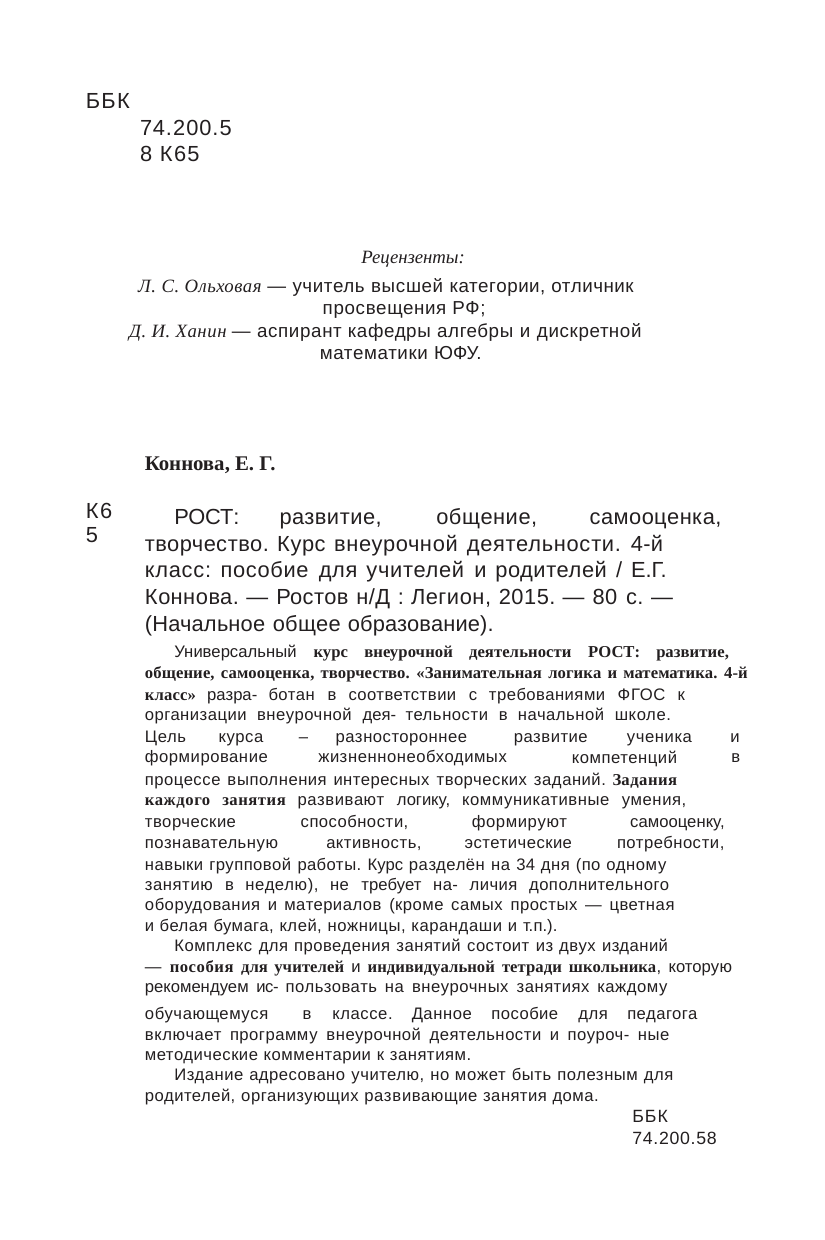

ББК
74.200.5
8 К65
От редакции
Дорогие учителя и родители!
Мы предлагаем учителю и ученику универсальный
курс внеуроч- ной деятельности «РОСТ: развитие,
общение, самооценка, творче- ство. Занимательная
логика и математика.». Наш курс охватывает всю
начальную школу — с 1-го по 4-й классы. А цель его —
Рецензенты:
Л. С. Ольховая — учитель высшей категории, отличник
просвещения РФ;
Д. И. Ханин — аспирант кафедры алгебры и дискретной
математики ЮФУ.
все-
стороннее
развитие
и
формирование
разнообразных компетенций в процессе выполнения
интересных, творческих, игровых, весёлых заданий —
иногда простых, а порой требующих размышления.
Про-
Коннова, Е. Г.
К6
5
РОСТ:
развитие,
общение,
самооценка,
творчество. Курс внеурочной деятельности. 4-й
класс: пособие для учителей и родителей / Е.Г.
Коннова. — Ростов н/Д : Легион, 2015. — 80 с. —
(Начальное общее образование).
© ООО «Легион», 2015
Универсальный курс внеурочной деятельности РОСТ: развитие,
общение, самооценка, творчество. «Занимательная логика и математика. 4-й
класс» разра- ботан в соответствии с требованиями ФГОС к
организации внеурочной дея- тельности в начальной школе.
Цель
формирование
курса
–
разностороннее
жизненнонеобходимых
развитие
ученика
и
в
компетенций
процессе выполнения интересных творческих заданий. Задания
каждого занятия развивают логику, коммуникативные умения,
творческие
познавательную
способности,
активность,
формируют
эстетические
самооценку,
потребности,
навыки групповой работы. Курс разделён на 34 дня (по одному
занятию в неделю), не требует на- личия дополнительного
оборудования и материалов (кроме самых простых — цветная
и белая бумага, клей, ножницы, карандаши и т.п.).
Комплекс для проведения занятий состоит из двух изданий
— пособия для учителей и индивидуальной тетради школьника, которую
рекомендуем ис- пользовать на внеурочных занятиях каждому
обучающемуся
в
классе. Данное пособие для педагога
включает программу внеурочной деятельности и поуроч- ные
методические комментарии к занятиям.
Издание адресовано учителю, но может быть полезным для
родителей, организующих развивающие занятия дома.
ББК
74.200.58